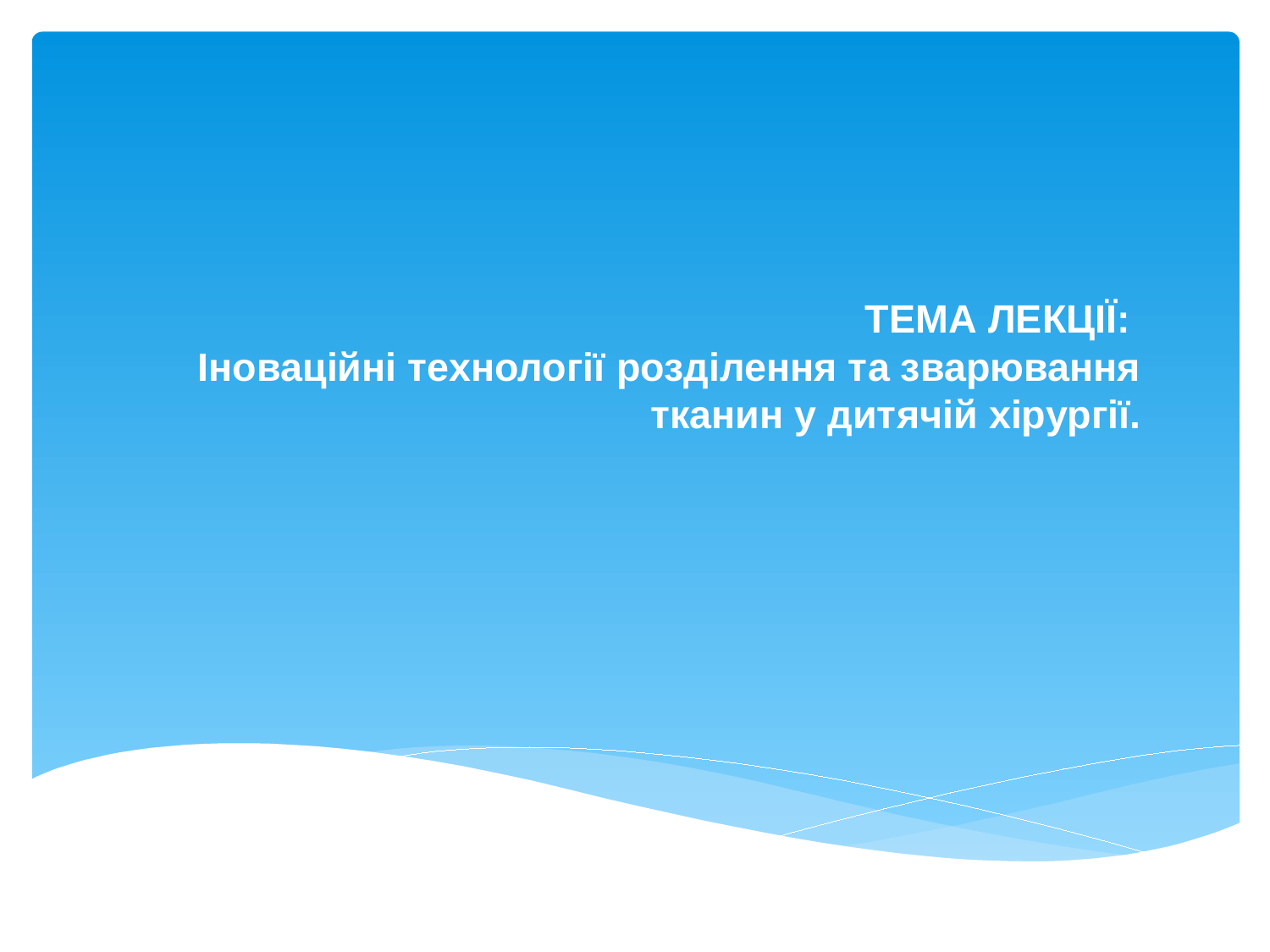

# ТЕМА ЛЕКЦІЇ: Іноваційні технології розділення та зварювання тканин у дитячій хірургії.